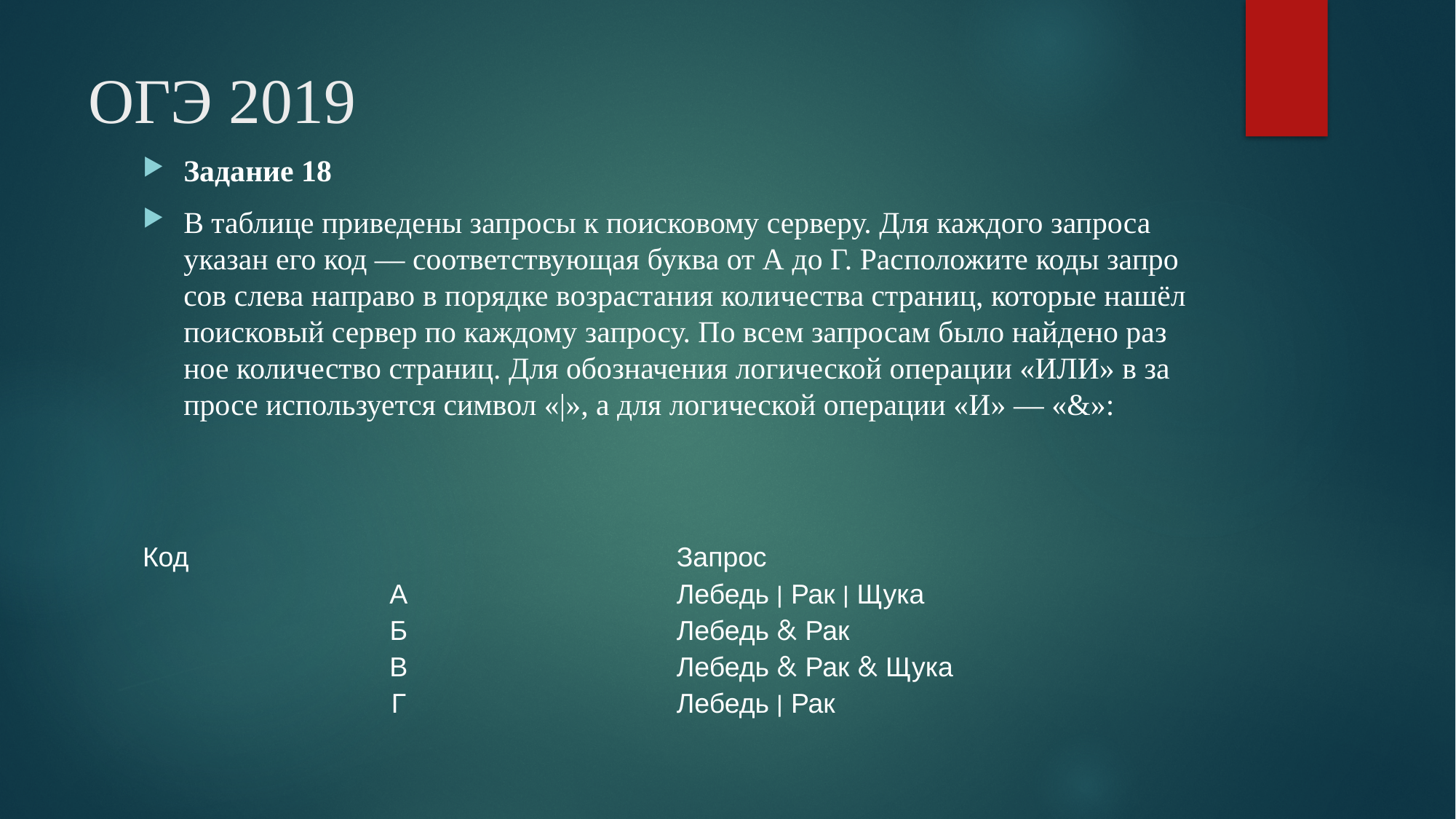

# ОГЭ 2019
Задание 18
В таб­ли­це при­ве­де­ны за­про­сы к по­ис­ко­во­му серверу. Для каж­до­го за­про­са ука­зан его код — со­от­вет­ству­ю­щая буква от А до Г. Рас­по­ло­жи­те коды за­про­сов слева на­пра­во в по­ряд­ке воз­рас­та­ния ко­ли­че­ства страниц, ко­то­рые нашёл по­ис­ко­вый сер­вер по каж­до­му запросу. По всем за­про­сам было най­де­но раз­ное ко­ли­че­ство страниц. Для обо­зна­че­ния ло­ги­че­ской опе­ра­ции «ИЛИ» в за­про­се ис­поль­зу­ет­ся сим­вол «|», а для ло­ги­че­ской операции «И» — «&»:

| Код | Запрос |
| --- | --- |
| А | Лебедь | Рак | Щука |
| Б | Лебедь & Рак |
| В | Лебедь & Рак & Щука |
| Г | Лебедь | Рак |